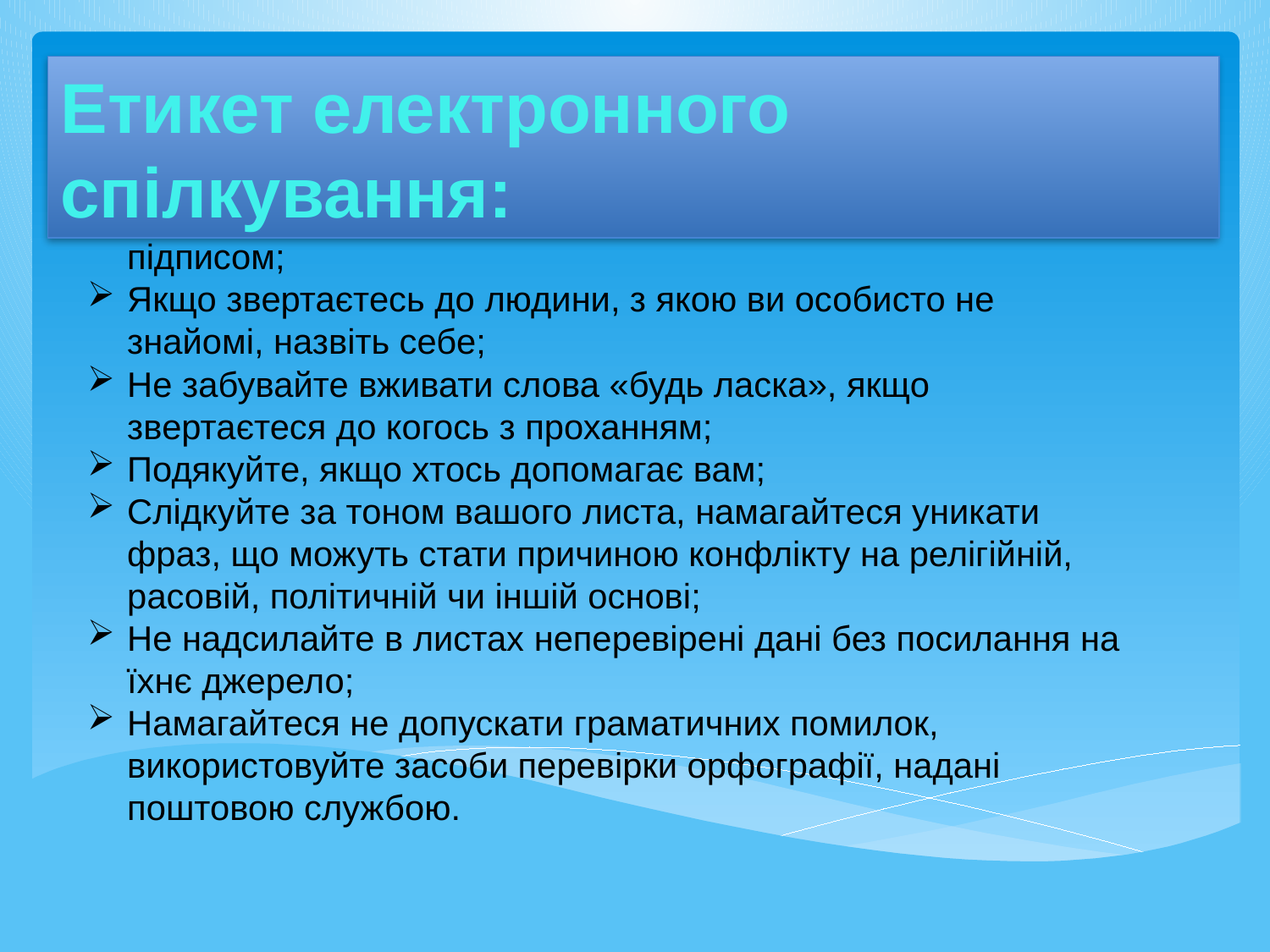

Етикет електронного спілкування:
Починайте текст повідомлення з привітання, завершуйте підписом;
Якщо звертаєтесь до людини, з якою ви особисто не знайомі, назвіть себе;
Не забувайте вживати слова «будь ласка», якщо звертаєтеся до когось з проханням;
Подякуйте, якщо хтось допомагає вам;
Слідкуйте за тоном вашого листа, намагайтеся уникати фраз, що можуть стати причиною конфлікту на релігійній, расовій, політичній чи іншій основі;
Не надсилайте в листах неперевірені дані без посилання на їхнє джерело;
Намагайтеся не допускати граматичних помилок, використовуйте засоби перевірки орфографії, надані поштовою службою.